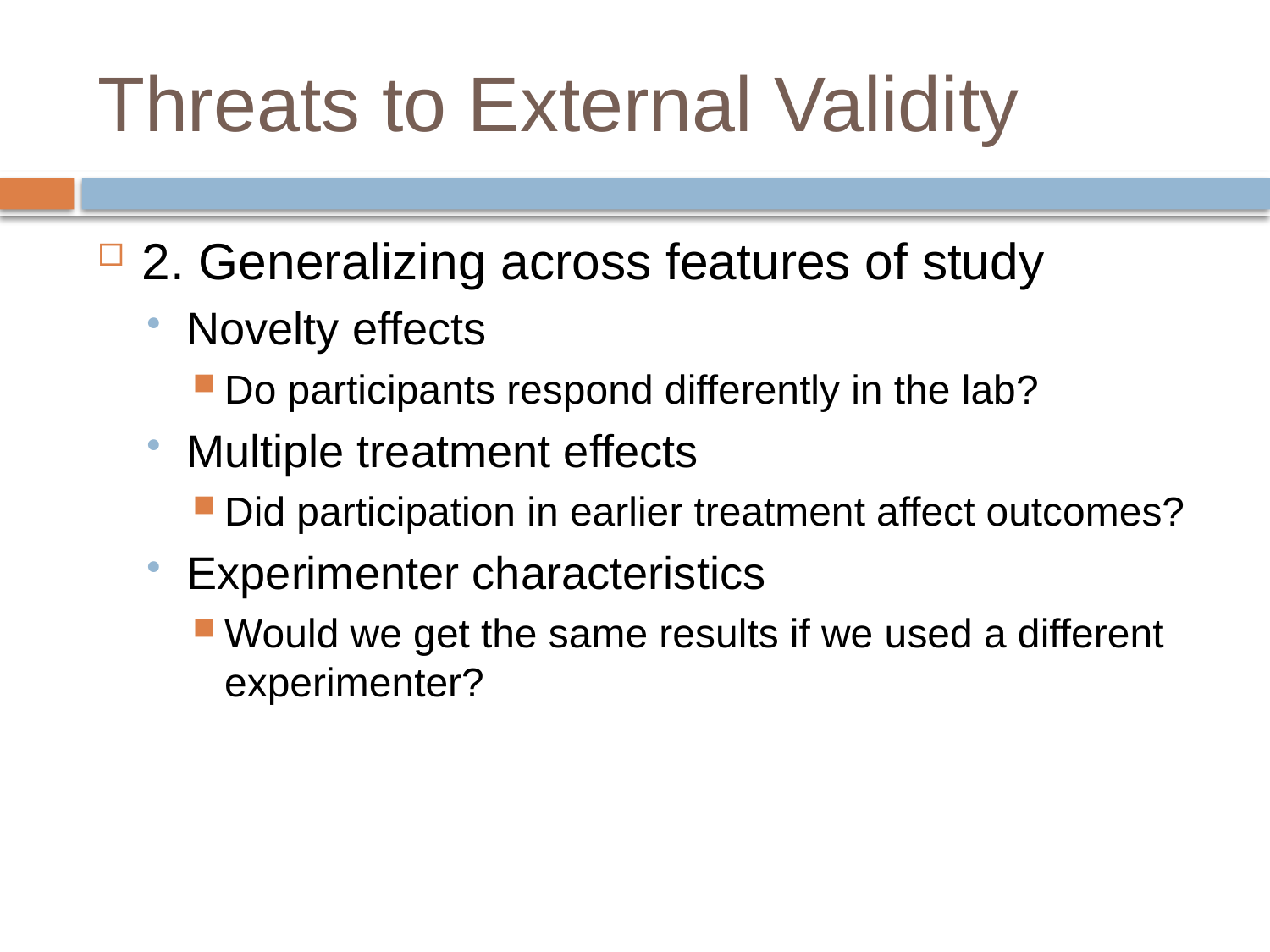

# Threats to External Validity
2. Generalizing across features of study
Novelty effects
Do participants respond differently in the lab?
Multiple treatment effects
Did participation in earlier treatment affect outcomes?
Experimenter characteristics
Would we get the same results if we used a different experimenter?